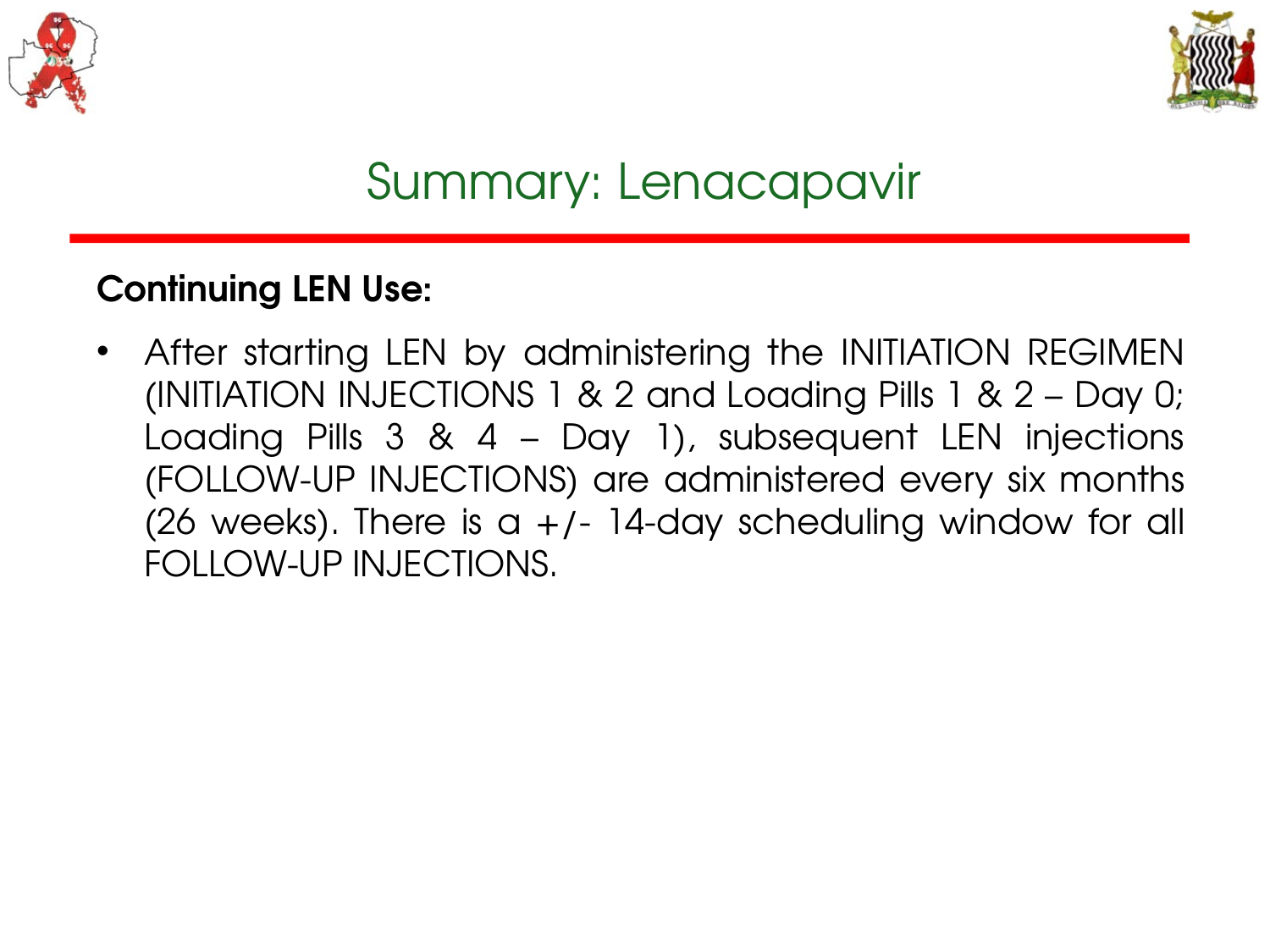

# Summary: Lenacapavir
Continuing LEN Use:
After starting LEN by administering the INITIATION REGIMEN (INITIATION INJECTIONS 1 & 2 and Loading Pills 1 & 2 – Day 0; Loading Pills 3 & 4 – Day 1), subsequent LEN injections (FOLLOW-UP INJECTIONS) are administered every six months (26 weeks). There is a +/- 14-day scheduling window for all FOLLOW-UP INJECTIONS.